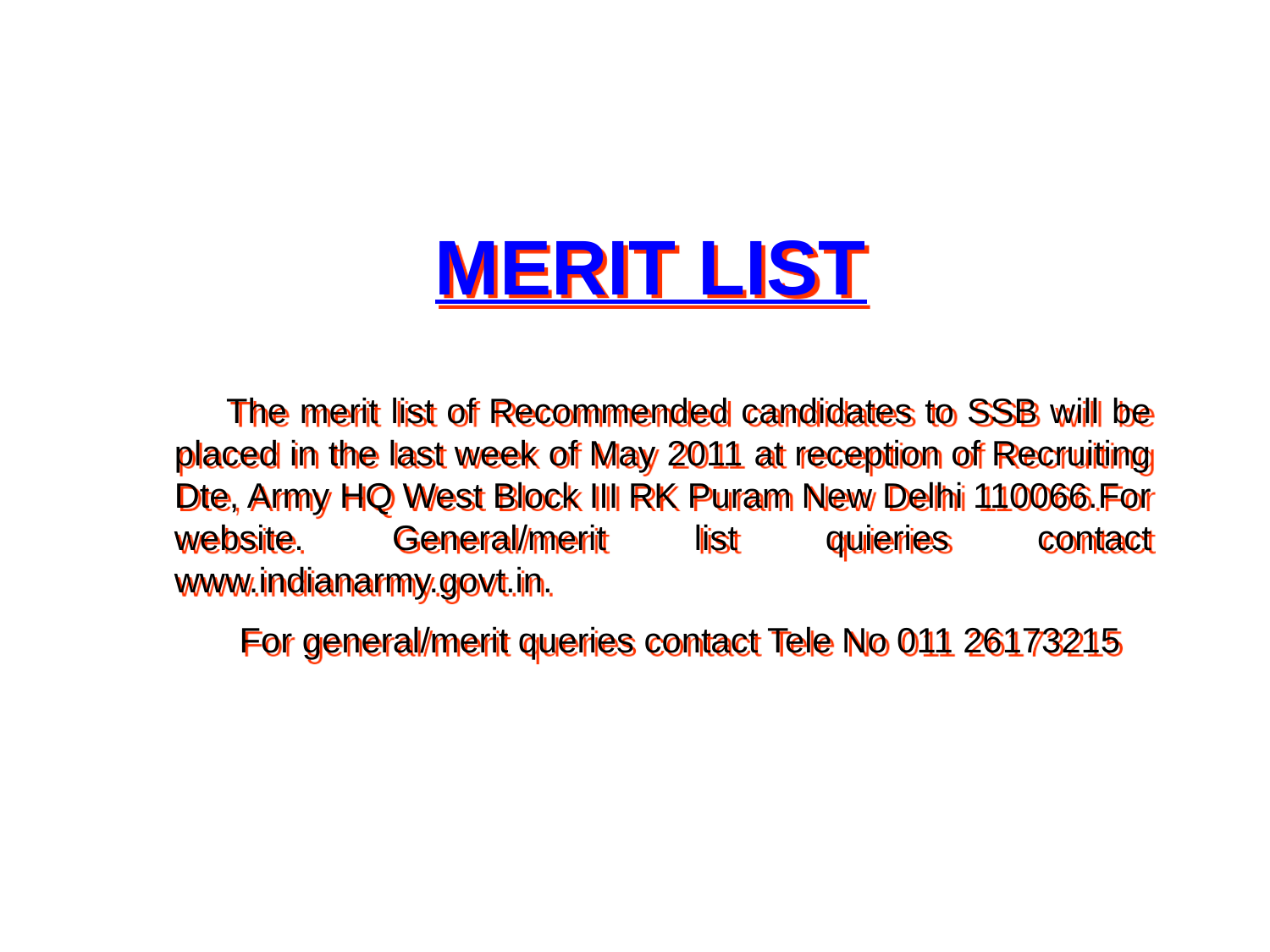

MERIT LIST

      The merit list of Recommended candidates to SSB will be placed in the last week of May 2011 at reception of Recruiting Dte, Army HQ West Block III RK Puram New Delhi 110066.For website. General/merit list quieries contact www.indianarmy.govt.in.
      For general/merit queries contact Tele No 011 26173215